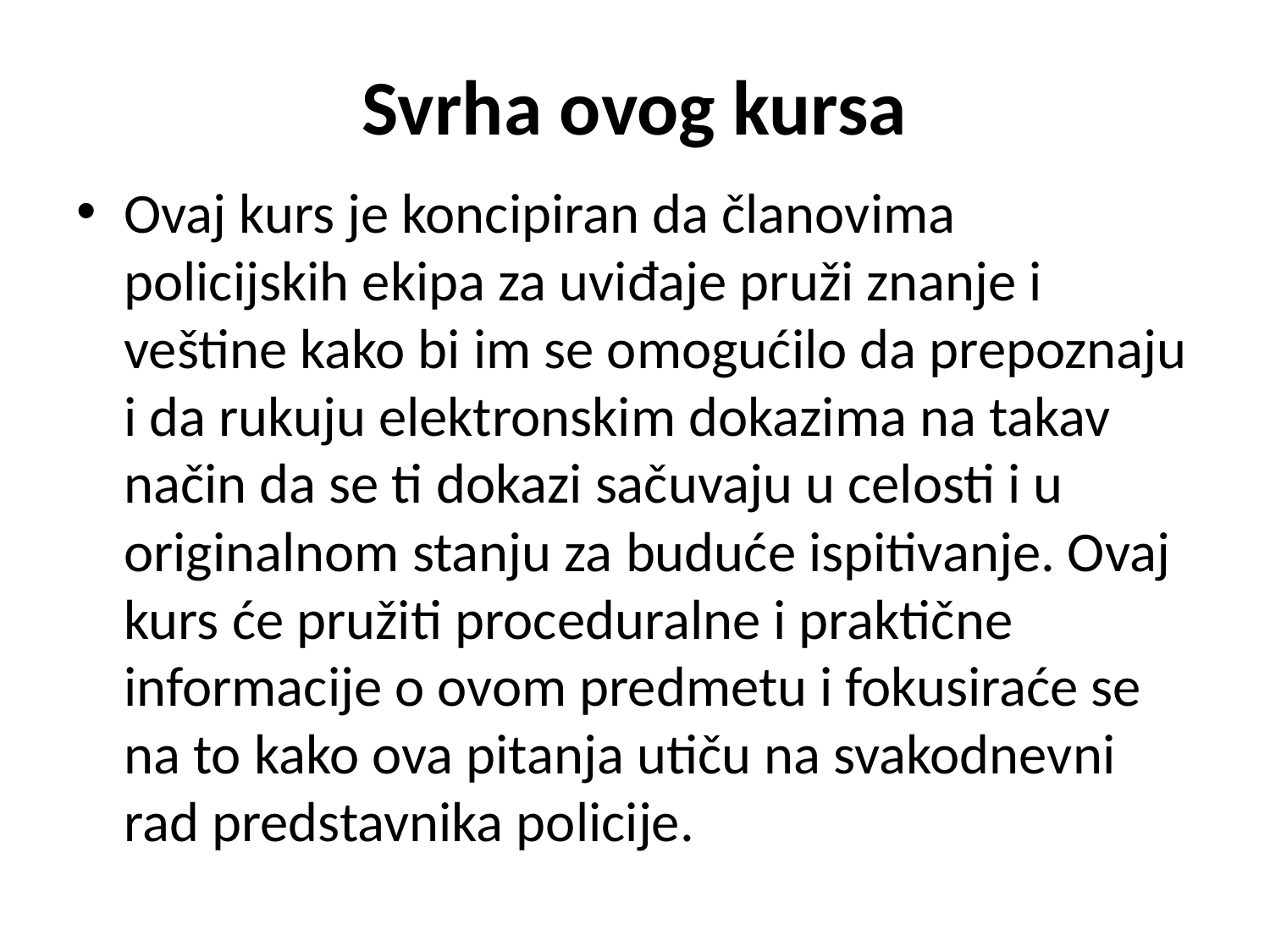

# Svrha ovog kursa
Ovaj kurs je koncipiran da članovima policijskih ekipa za uviđaje pruži znanje i veštine kako bi im se omogućilo da prepoznaju i da rukuju elektronskim dokazima na takav način da se ti dokazi sačuvaju u celosti i u originalnom stanju za buduće ispitivanje. Ovaj kurs će pružiti proceduralne i praktične informacije o ovom predmetu i fokusiraće se na to kako ova pitanja utiču na svakodnevni rad predstavnika policije.